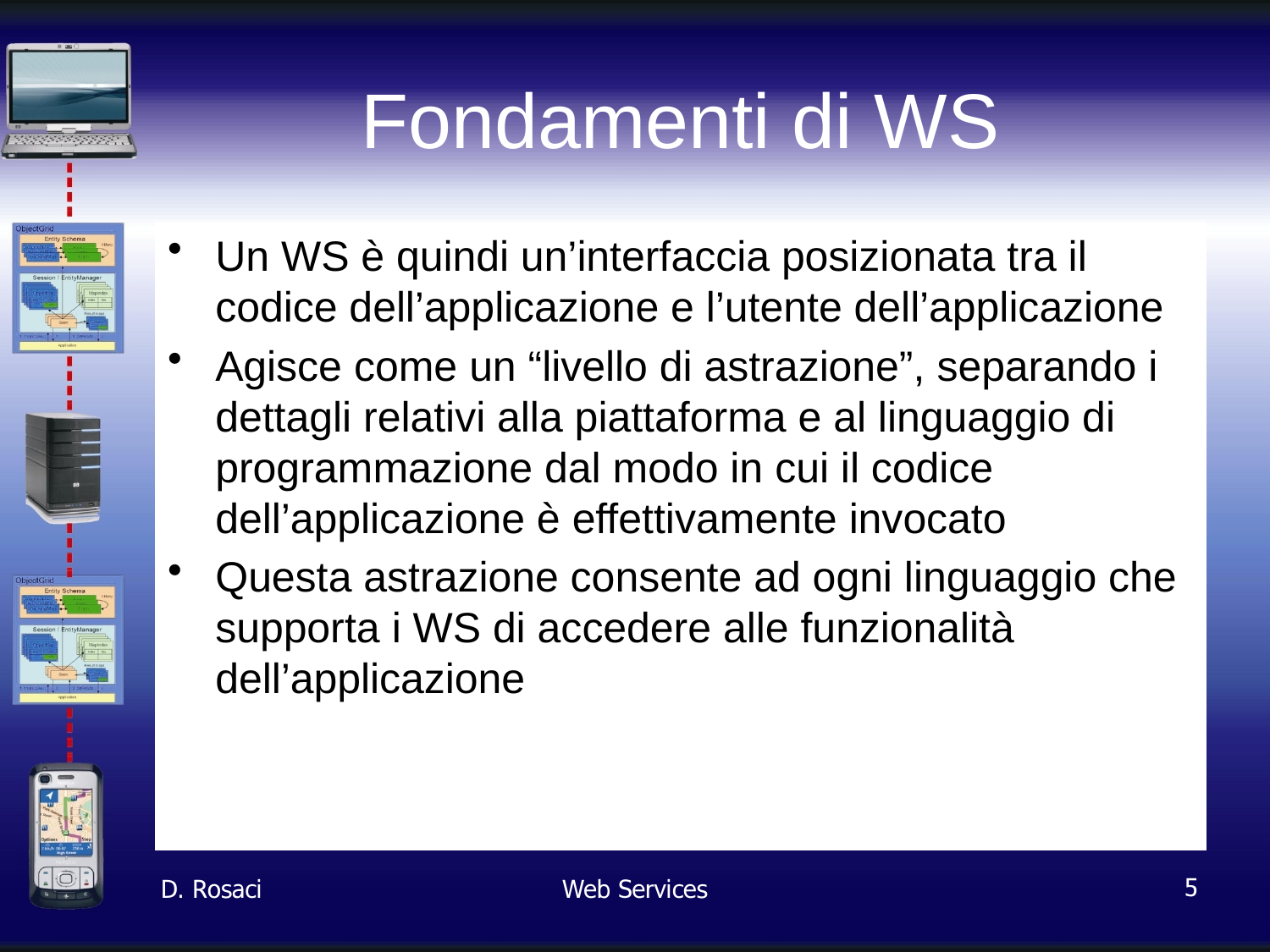

# Fondamenti di WS
Un WS è quindi un’interfaccia posizionata tra il codice dell’applicazione e l’utente dell’applicazione
Agisce come un “livello di astrazione”, separando i dettagli relativi alla piattaforma e al linguaggio di programmazione dal modo in cui il codice dell’applicazione è effettivamente invocato
Questa astrazione consente ad ogni linguaggio che supporta i WS di accedere alle funzionalità dell’applicazione
D. Rosaci
Web Services